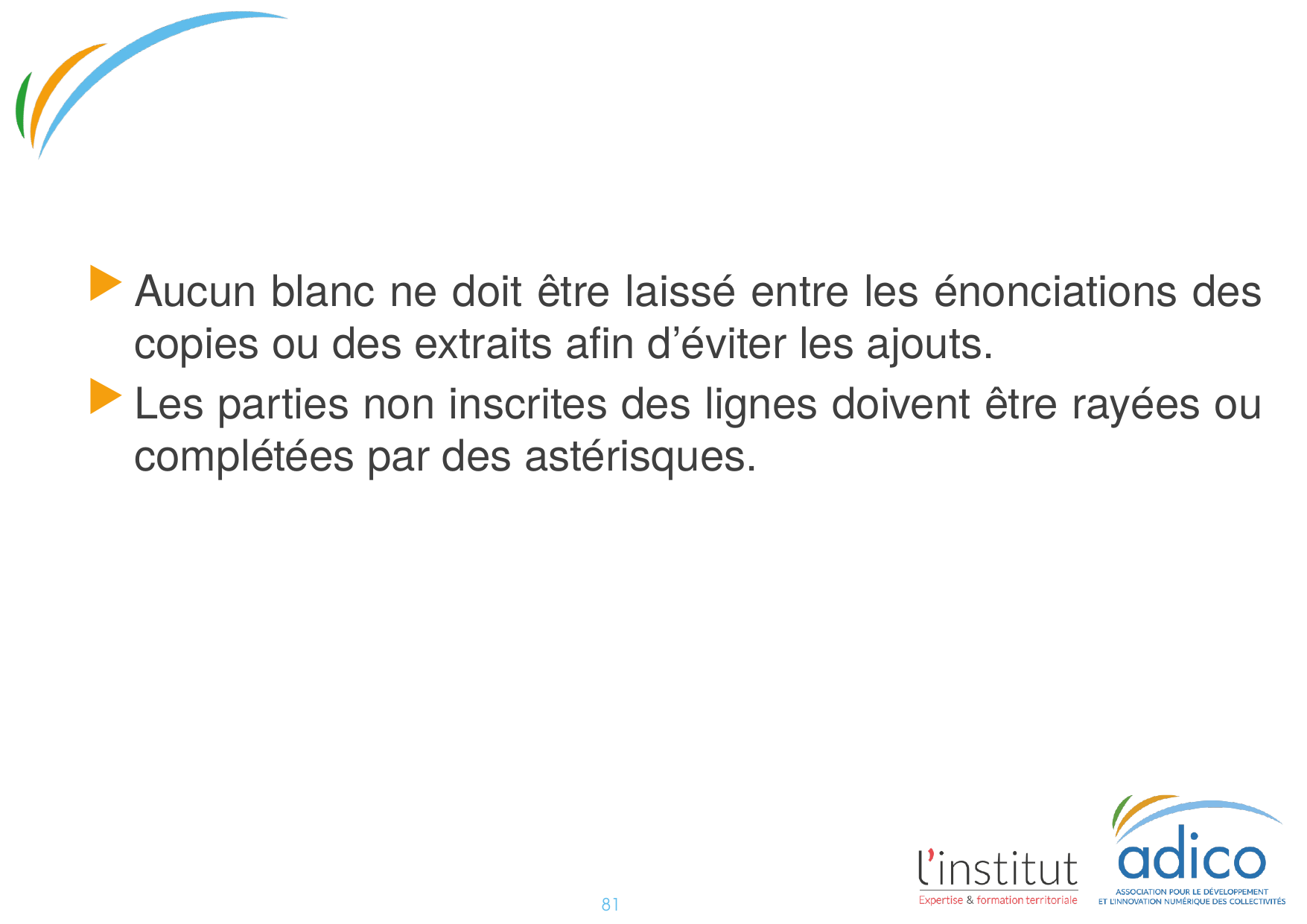

#

Aucun blanc ne doit être laissé entre les énonciations des copies ou des extraits afin d’éviter les ajouts.
Les parties non inscrites des lignes doivent être rayées ou complétées par des astérisques.